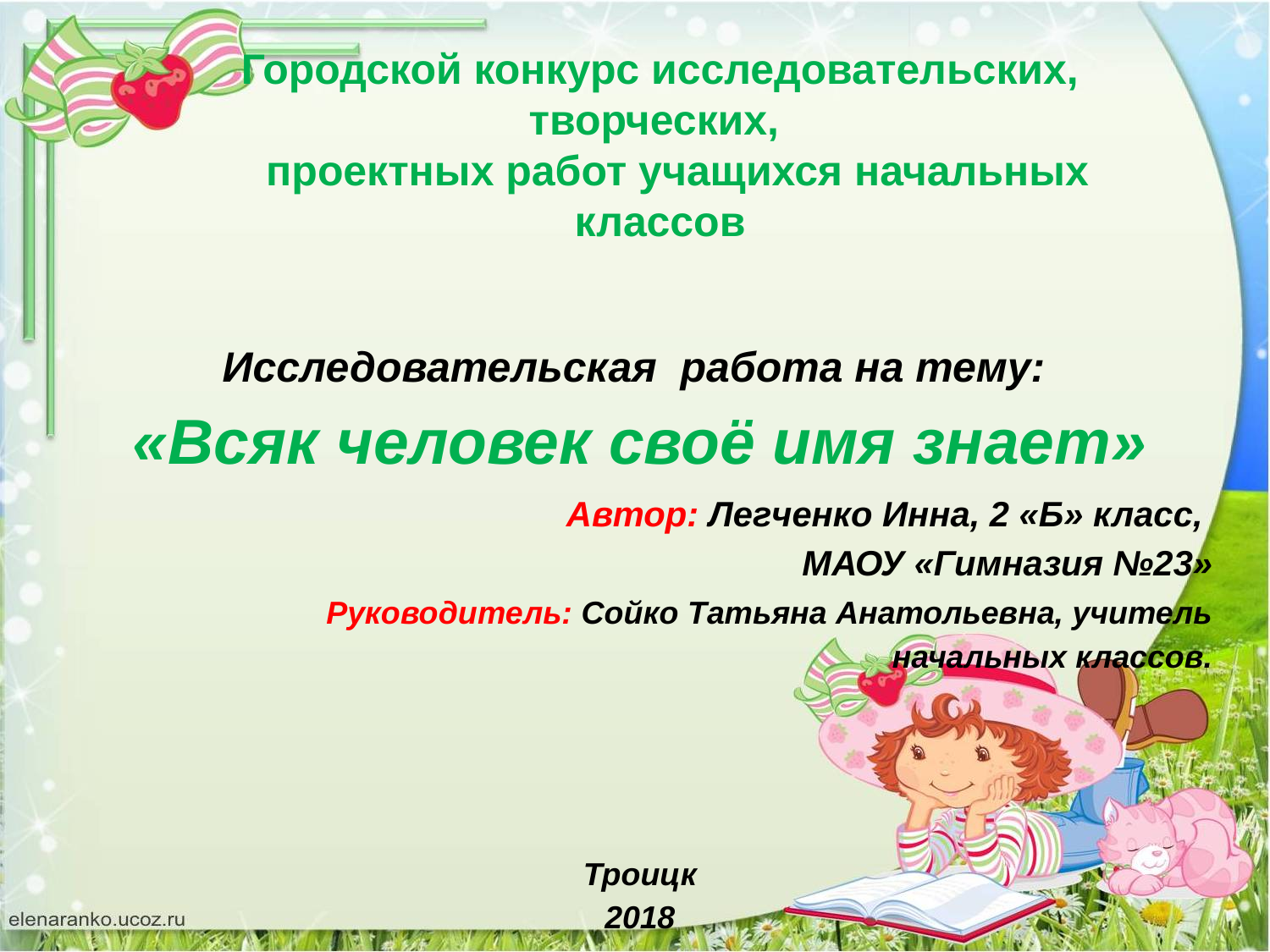

Городской конкурс исследовательских, творческих,
   проектных работ учащихся начальных классов
Исследовательская  работа на тему:
«Всяк человек своё имя знает»
         Автор: Легченко Инна, 2 «Б» класс,
МАОУ «Гимназия №23»
                         Руководитель: Сойко Татьяна Анатольевна, учитель начальных классов.

Троицк
2018